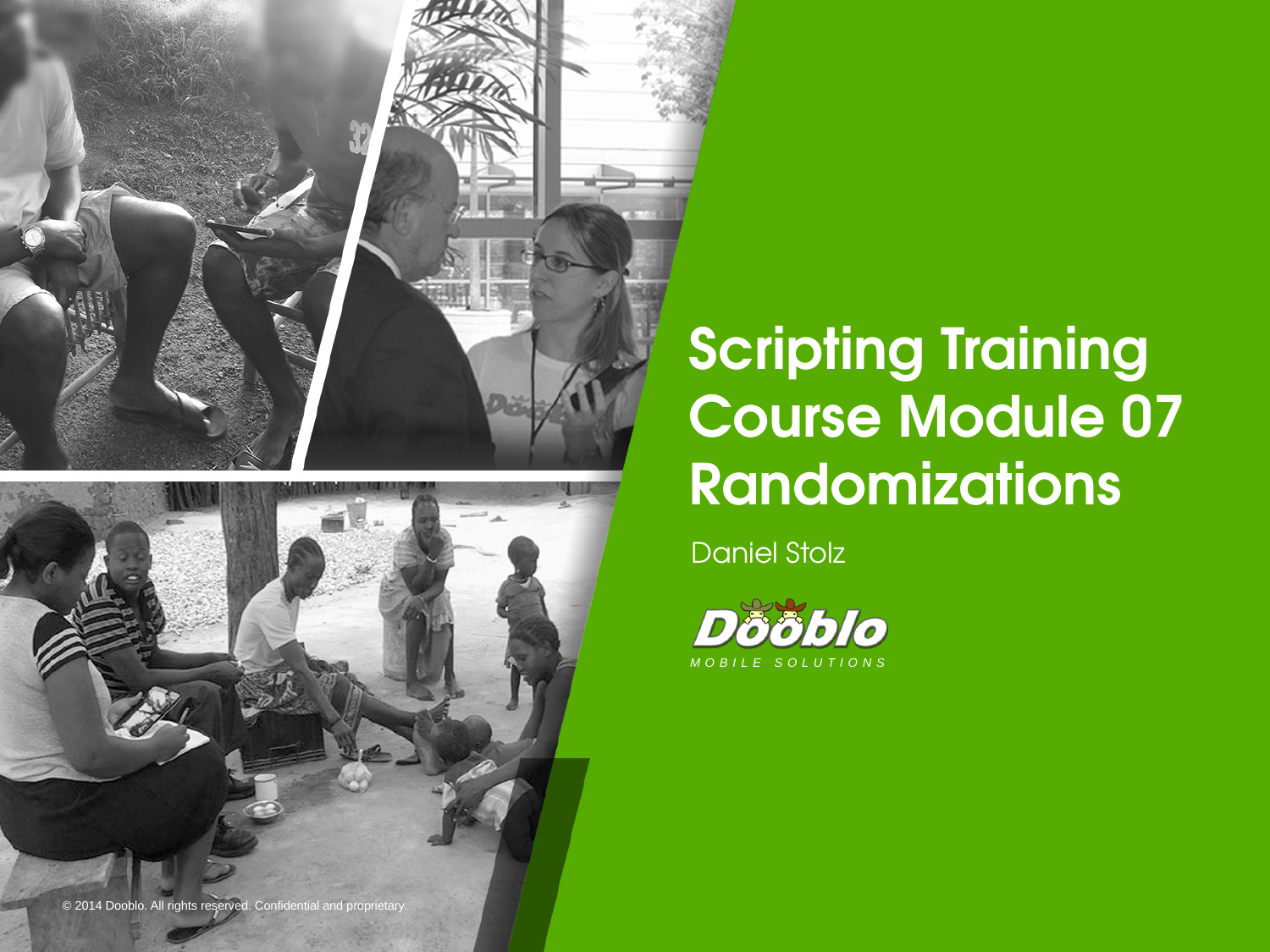

# Scripting Training Course Module 07 Randomizations
Daniel Stolz